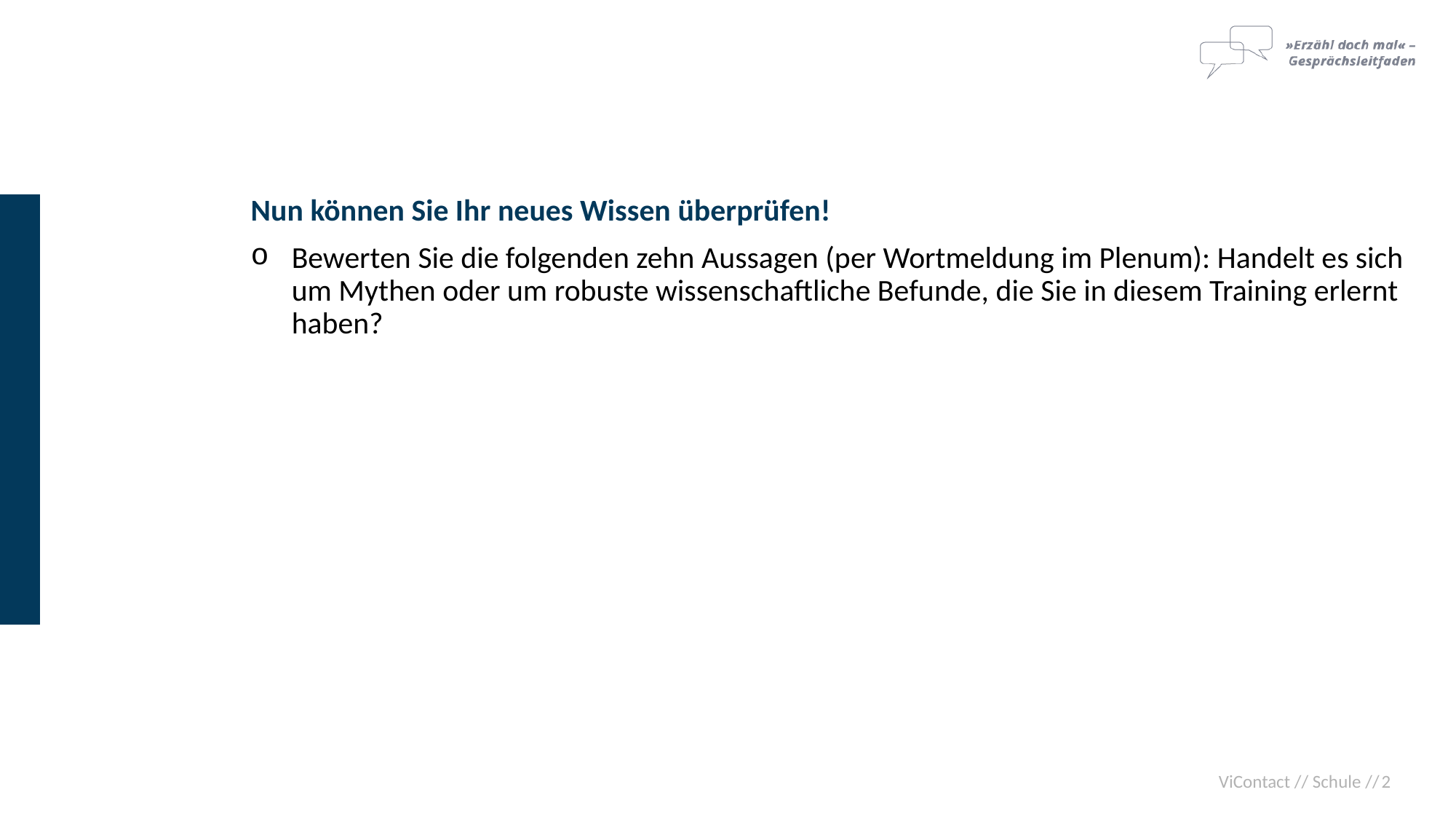

Nun können Sie Ihr neues Wissen überprüfen!
Bewerten Sie die folgenden zehn Aussagen (per Wortmeldung im Plenum): Handelt es sich um Mythen oder um robuste wissenschaftliche Befunde, die Sie in diesem Training erlernt haben?

ViContact // Schule //
2